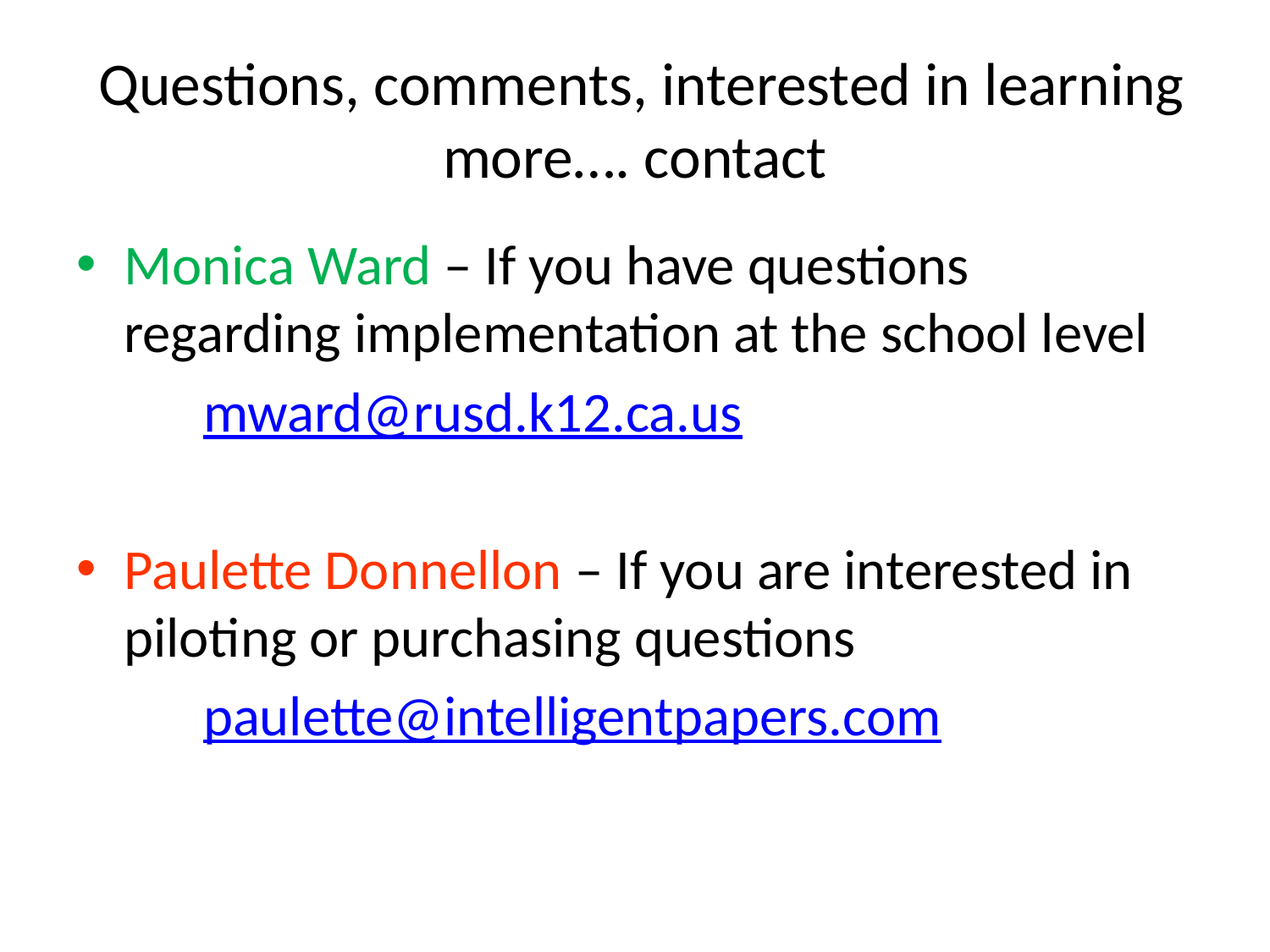

# Questions, comments, interested in learning more…. contact
Monica Ward – If you have questions regarding implementation at the school level
	mward@rusd.k12.ca.us

Paulette Donnellon – If you are interested in piloting or purchasing questions
	paulette@intelligentpapers.com